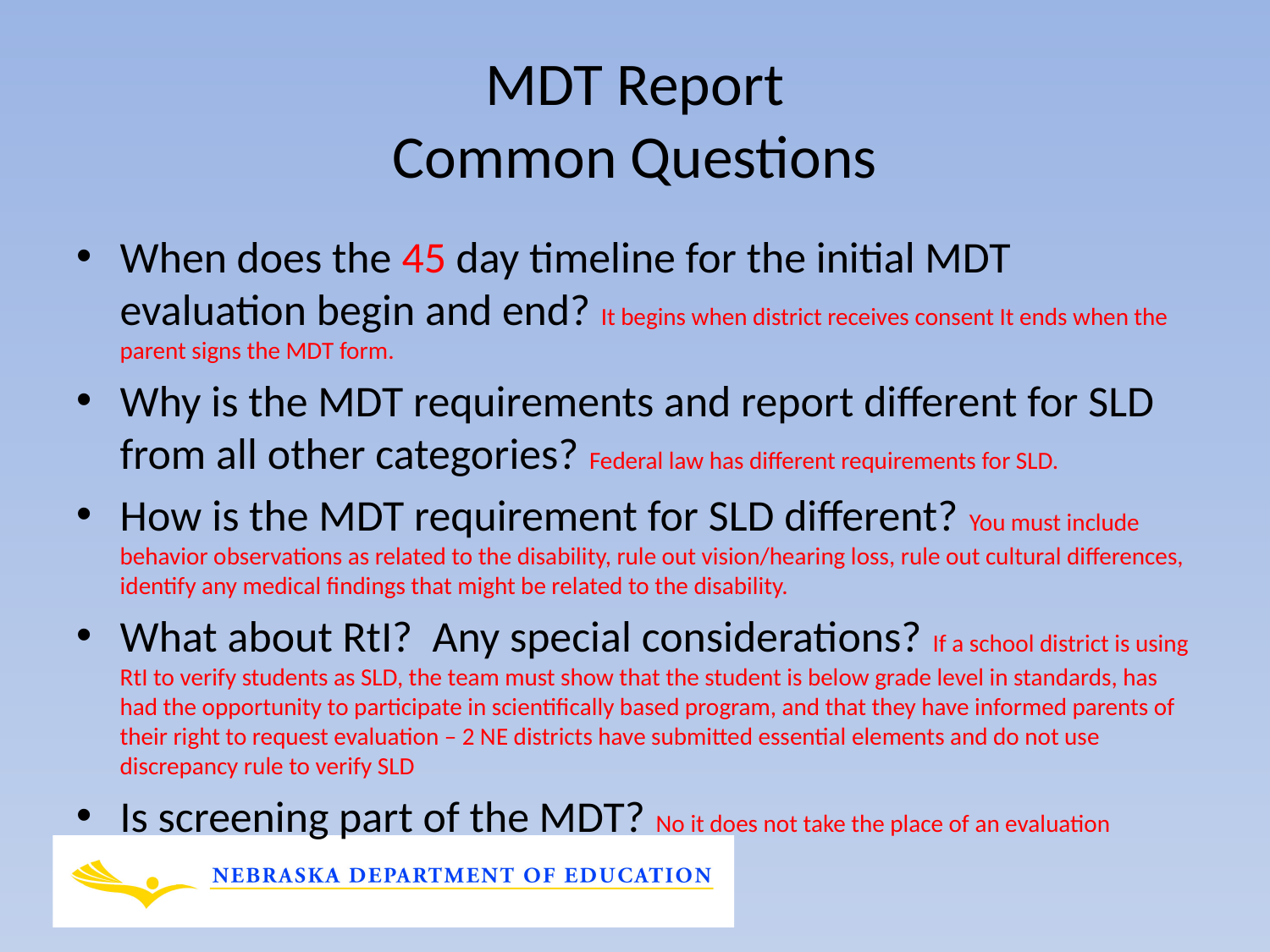

# MDT Report Common Questions
When does the 45 day timeline for the initial MDT evaluation begin and end? It begins when district receives consent It ends when the parent signs the MDT form.
Why is the MDT requirements and report different for SLD from all other categories? Federal law has different requirements for SLD.
How is the MDT requirement for SLD different? You must include behavior observations as related to the disability, rule out vision/hearing loss, rule out cultural differences, identify any medical findings that might be related to the disability.
What about RtI?  Any special considerations? If a school district is using RtI to verify students as SLD, the team must show that the student is below grade level in standards, has had the opportunity to participate in scientifically based program, and that they have informed parents of their right to request evaluation – 2 NE districts have submitted essential elements and do not use discrepancy rule to verify SLD
Is screening part of the MDT? No it does not take the place of an evaluation